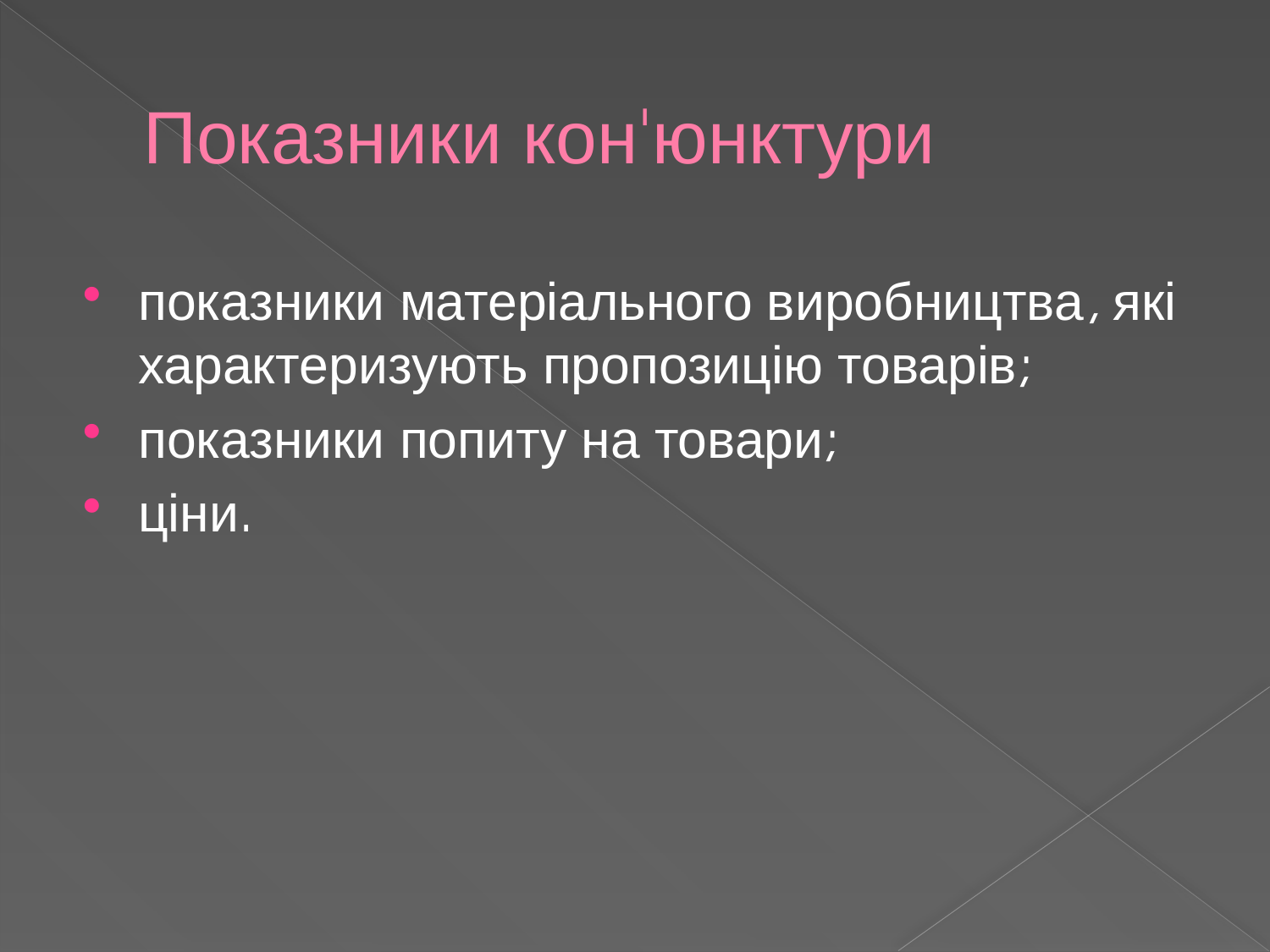

# Показники кон'юнктури
показники матеріального виробництва, які характеризують пропозицію товарів;
показники попиту на товари;
ціни.